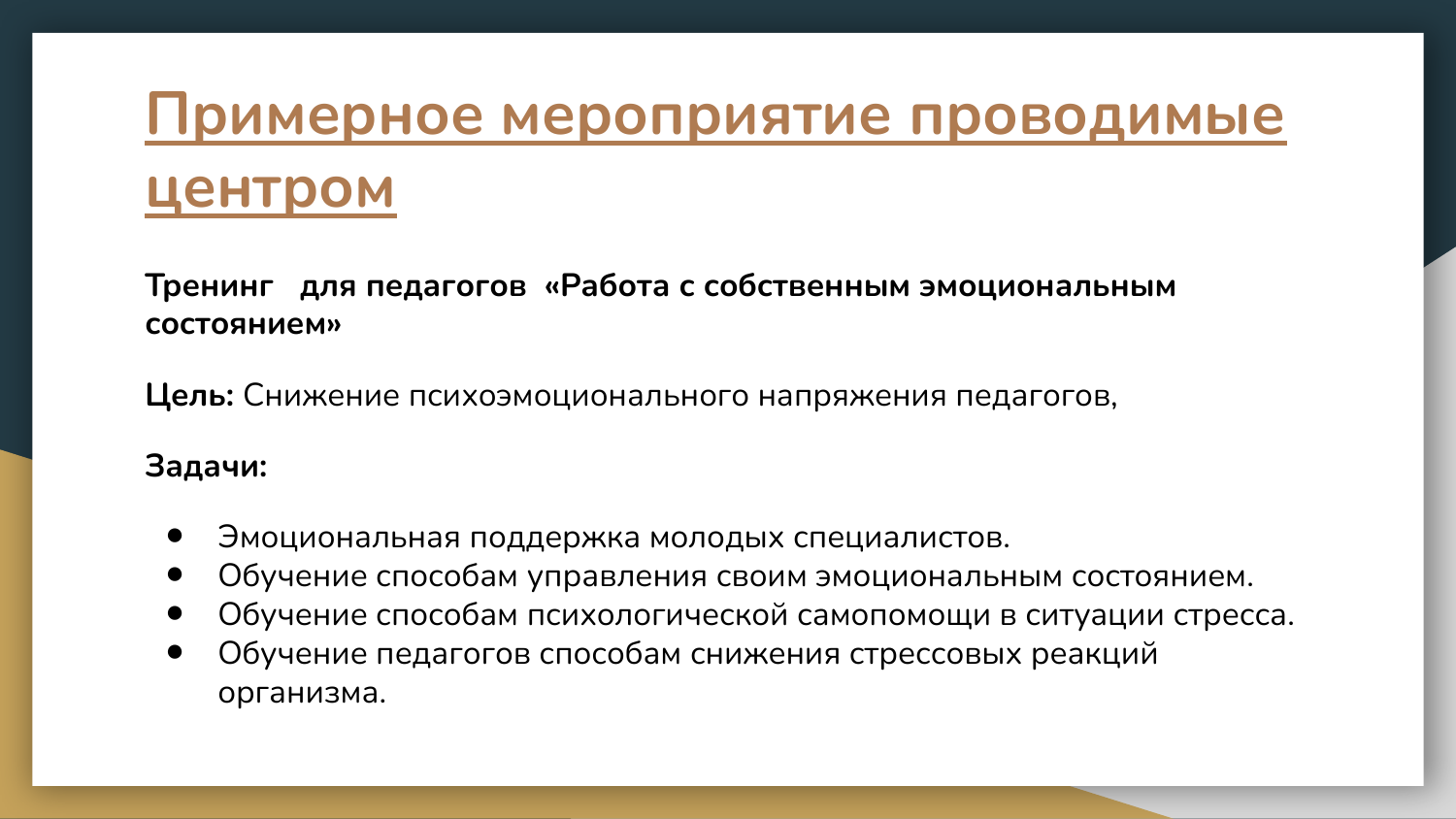

# Примерное мероприятие проводимые центром

Тренинг   для педагогов  «Работа с собственным эмоциональным состоянием»
Цель: Снижение психоэмоционального напряжения педагогов,
Задачи:
Эмоциональная поддержка молодых специалистов.
Обучение способам управления своим эмоциональным состоянием.
Обучение способам психологической самопомощи в ситуации стресса.
Обучение педагогов способам снижения стрессовых реакций организма.